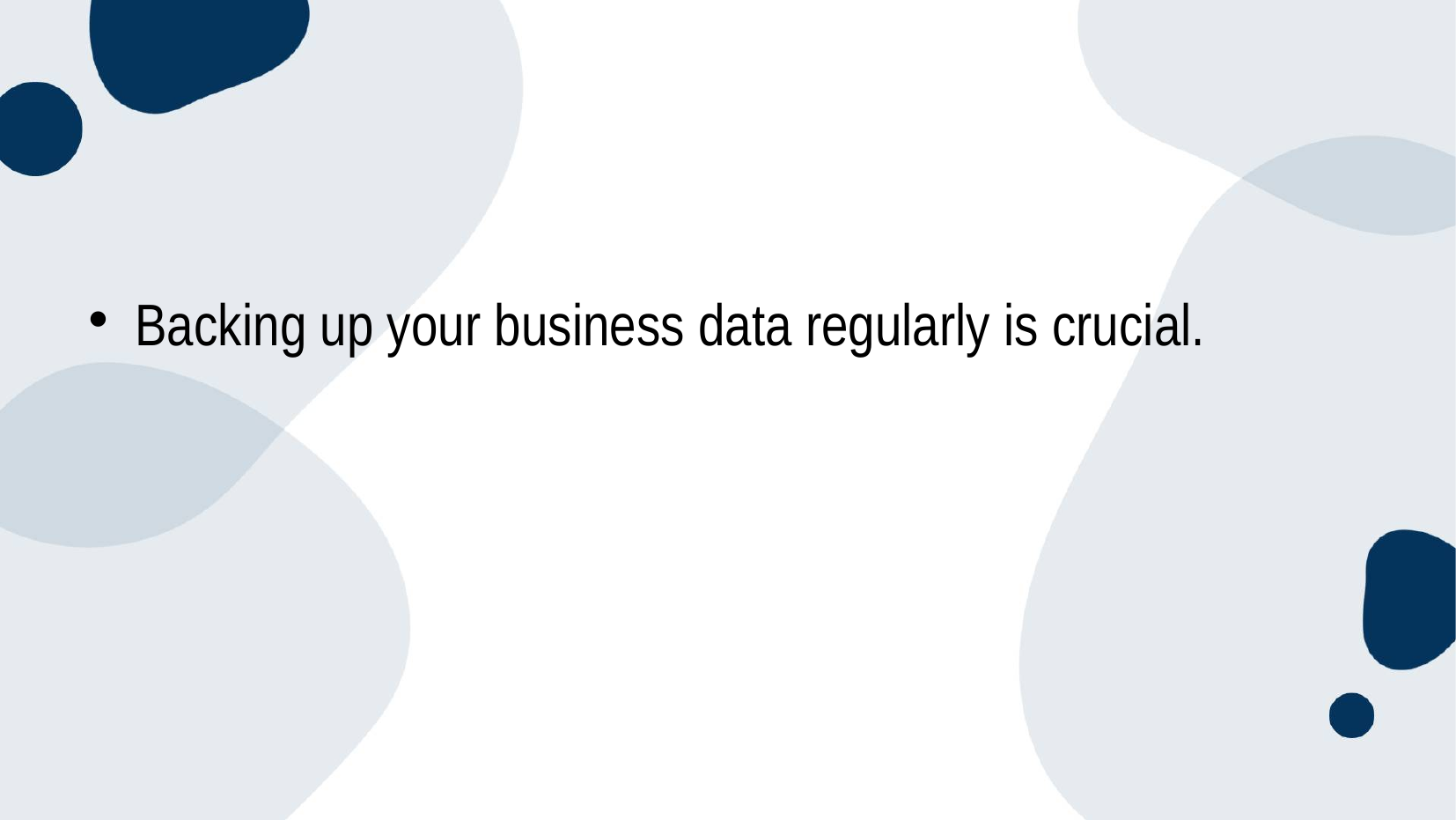

#
Backing up your business data regularly is crucial.